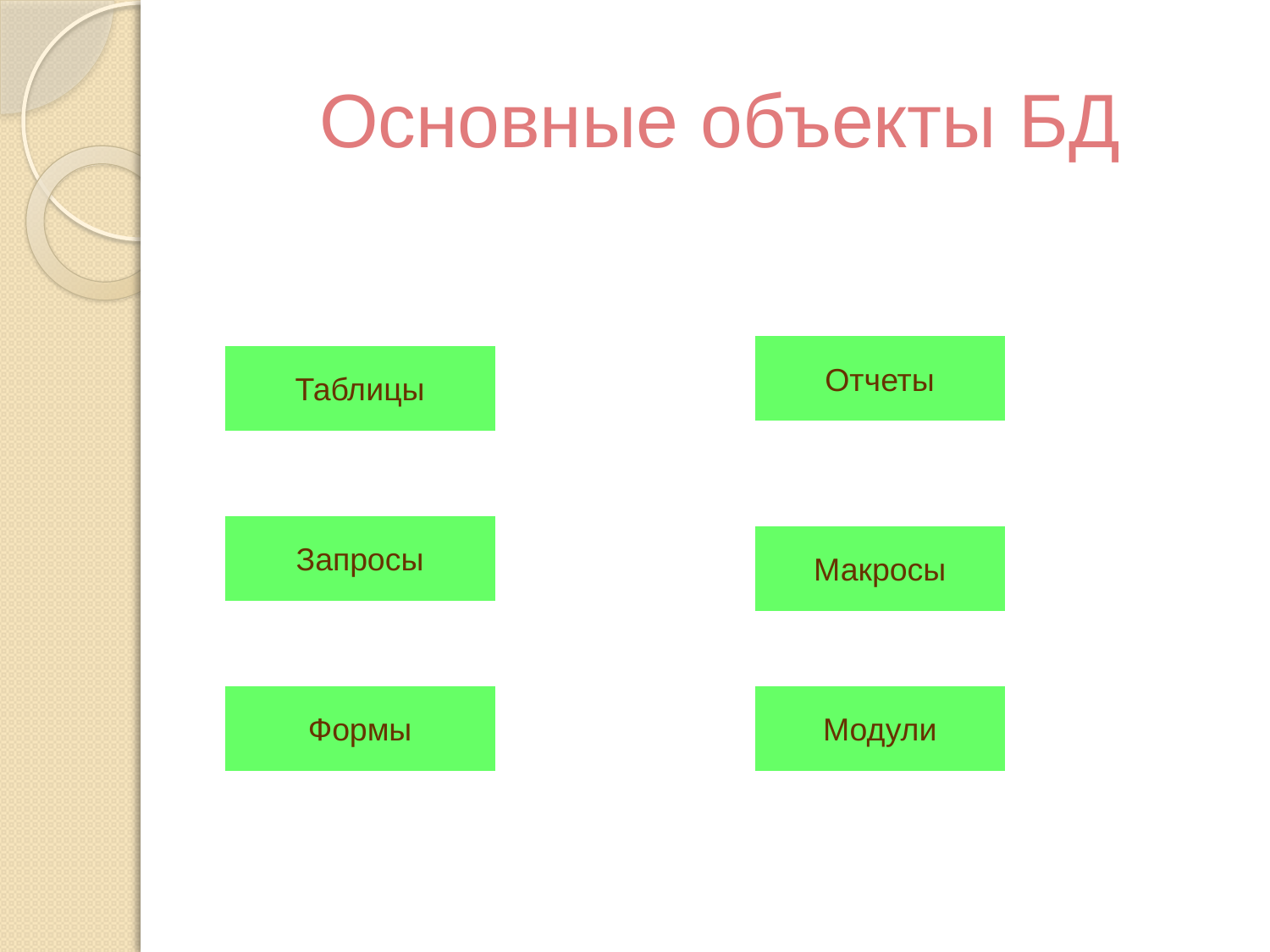

# Основные объекты БД

Отчеты
Таблицы
Запросы
Макросы
Формы
Модули